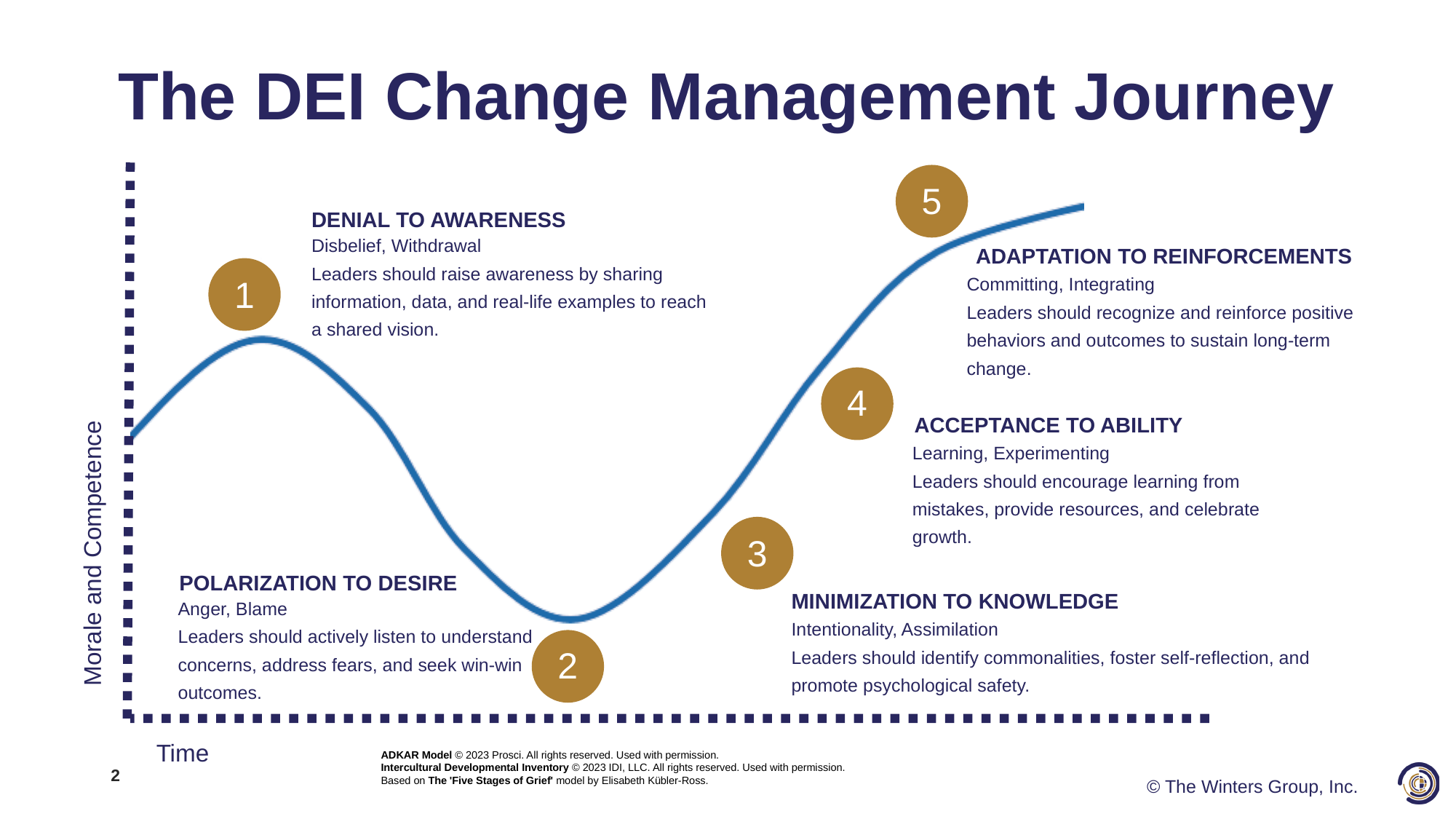

The DEI Change Management Journey

Morale and Competence

Time

5
ADAPTATION TO REINFORCEMENTS​
Committing, Integrating​
Leaders should recognize and reinforce positive behaviors and outcomes to sustain long-term change. ​
DENIAL TO AWARENESS​
Disbelief, Withdrawal​
Leaders should raise awareness by sharing information, data, and real-life examples to reach a shared vision.​

1

4
ACCEPTANCE TO ABILITY​
Learning, Experimenting​
Leaders should encourage learning from mistakes, provide resources, and celebrate growth.​

3
MINIMIZATION TO KNOWLEDGE​
Intentionality, Assimilation​
Leaders should identify commonalities, foster self-reflection, and promote psychological safety.​
POLARIZATION TO DESIRE​
Anger, Blame​
Leaders should actively listen to understand concerns, address fears, and seek win-win outcomes.​

2
ADKAR Model © 2023 Prosci. All rights reserved. Used with permission.
Intercultural Developmental Inventory © 2023 IDI, LLC. All rights reserved. Used with permission.
Based on The 'Five Stages of Grief' model by Elisabeth Kübler-Ross.
2

© The Winters Group, Inc.